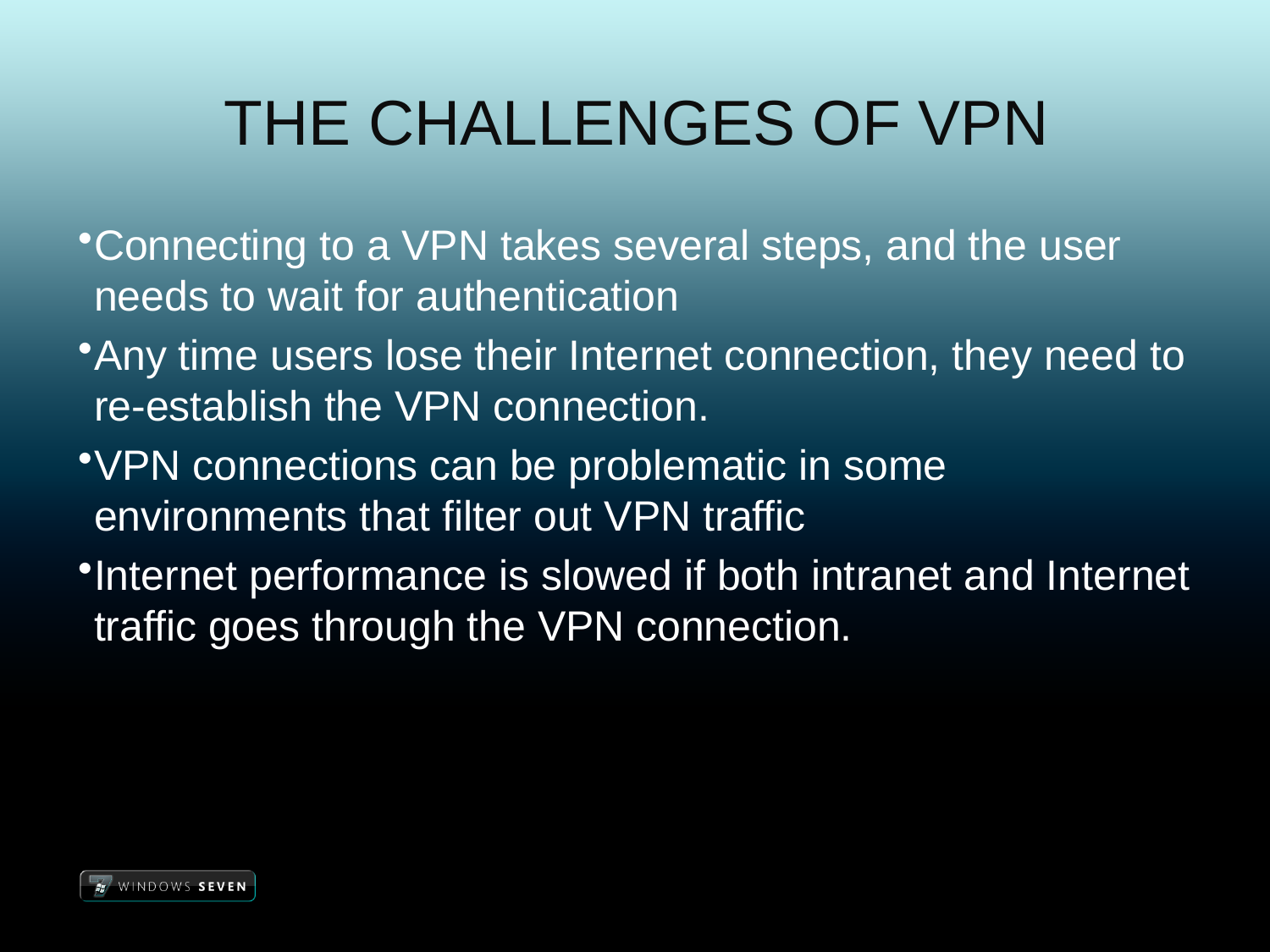

# The Challenges of VPN
Connecting to a VPN takes several steps, and the user needs to wait for authentication
Any time users lose their Internet connection, they need to re-establish the VPN connection.
VPN connections can be problematic in some environments that filter out VPN traffic
Internet performance is slowed if both intranet and Internet traffic goes through the VPN connection.